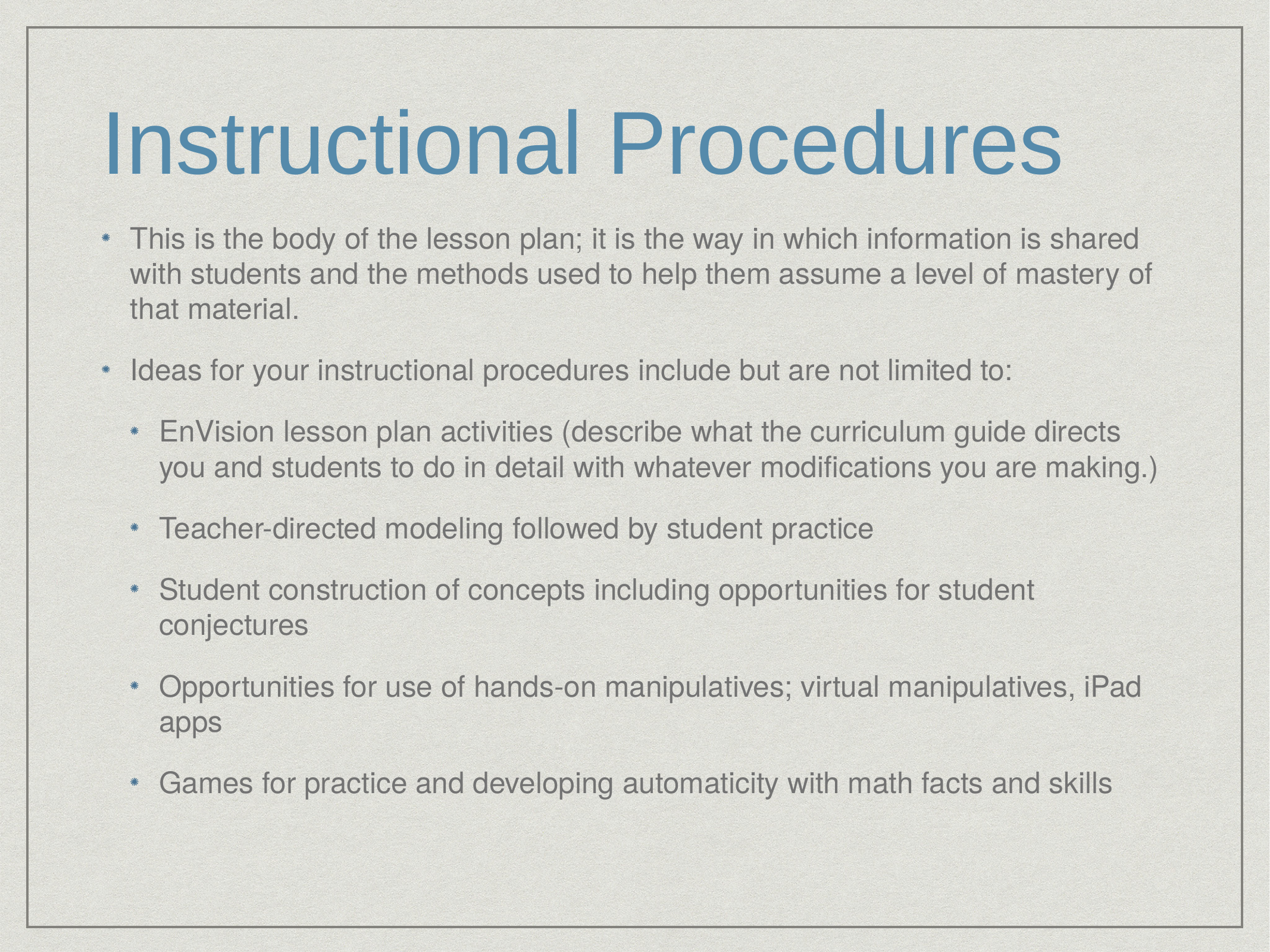

# Instructional Procedures
This is the body of the lesson plan; it is the way in which information is shared with students and the methods used to help them assume a level of mastery of that material.
Ideas for your instructional procedures include but are not limited to:
EnVision lesson plan activities (describe what the curriculum guide directs you and students to do in detail with whatever modifications you are making.)
Teacher-directed modeling followed by student practice
Student construction of concepts including opportunities for student conjectures
Opportunities for use of hands-on manipulatives; virtual manipulatives, iPad apps
Games for practice and developing automaticity with math facts and skills